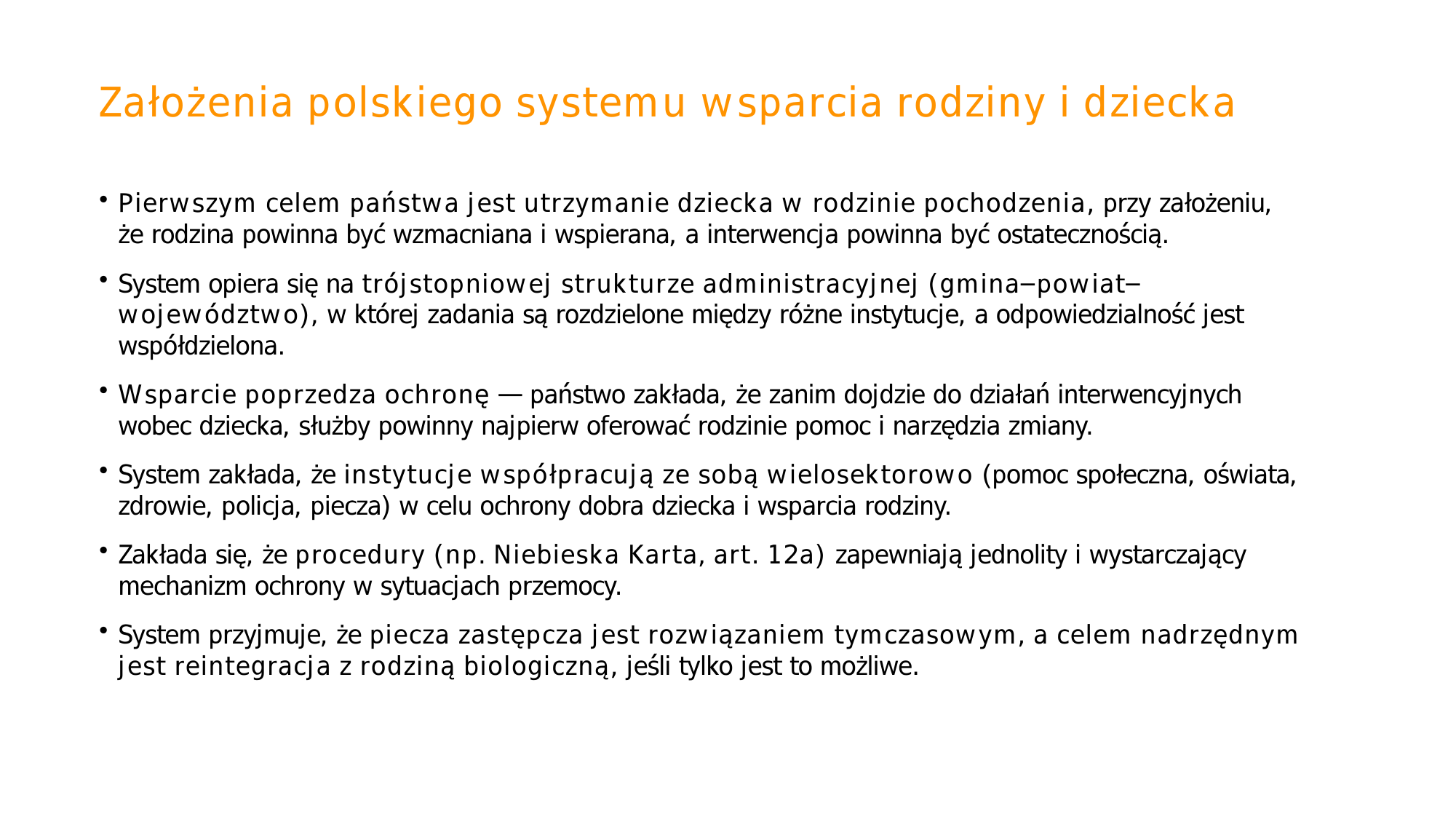

Założenia polskiego systemu wsparcia rodziny i dziecka

Pierwszym celem państwa jest utrzymanie dziecka w rodzinie pochodzenia, przy założeniu, że rodzina powinna być wzmacniana i wspierana, a interwencja powinna być ostatecznością.
System opiera się na trójstopniowej strukturze administracyjnej (gmina–powiat–województwo), w której zadania są rozdzielone między różne instytucje, a odpowiedzialność jest współdzielona.
Wsparcie poprzedza ochronę — państwo zakłada, że zanim dojdzie do działań interwencyjnych wobec dziecka, służby powinny najpierw oferować rodzinie pomoc i narzędzia zmiany.
System zakłada, że instytucje współpracują ze sobą wielosektorowo (pomoc społeczna, oświata, zdrowie, policja, piecza) w celu ochrony dobra dziecka i wsparcia rodziny.
Zakłada się, że procedury (np. Niebieska Karta, art. 12a) zapewniają jednolity i wystarczający mechanizm ochrony w sytuacjach przemocy.
System przyjmuje, że piecza zastępcza jest rozwiązaniem tymczasowym, a celem nadrzędnym jest reintegracja z rodziną biologiczną, jeśli tylko jest to możliwe.